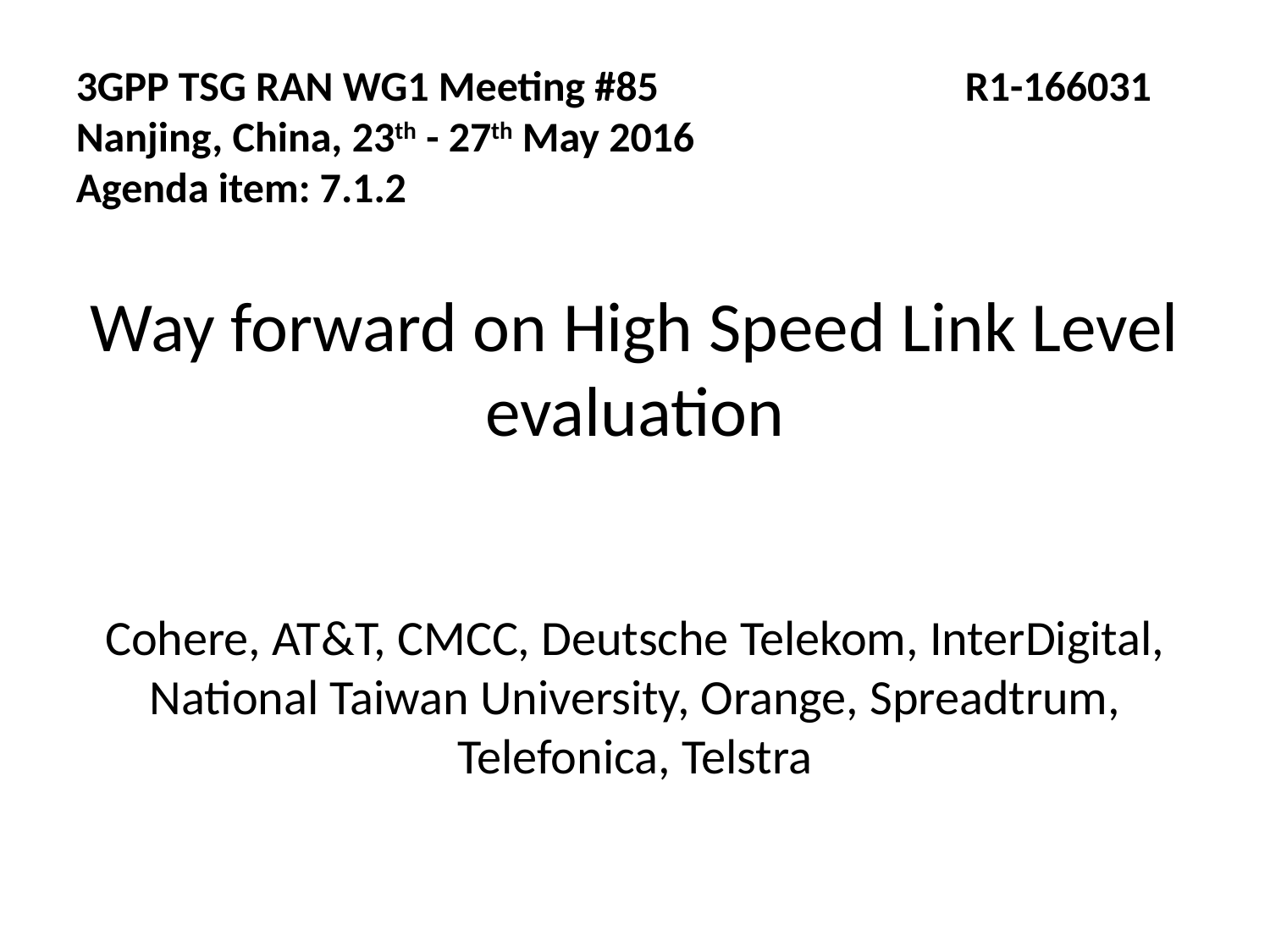

3GPP TSG RAN WG1 Meeting #85			R1-166031
Nanjing, China, 23th - 27th May 2016
Agenda item: 7.1.2
Way forward on High Speed Link Level evaluation
Cohere, AT&T, CMCC, Deutsche Telekom, InterDigital, National Taiwan University, Orange, Spreadtrum, Telefonica, Telstra